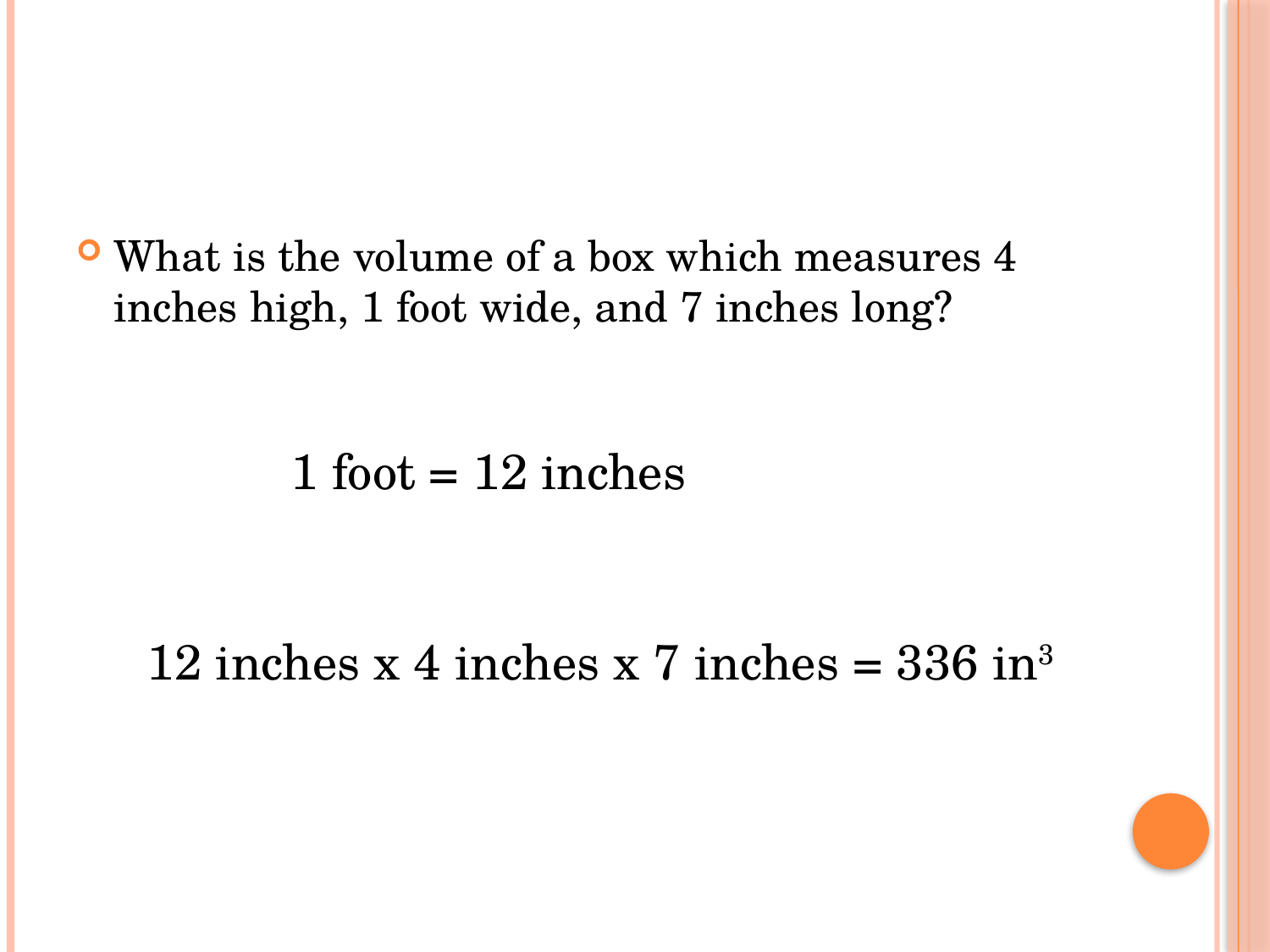

#
What is the volume of a box which measures 4 inches high, 1 foot wide, and 7 inches long?
1 foot = 12 inches
12 inches x 4 inches x 7 inches = 336 in3